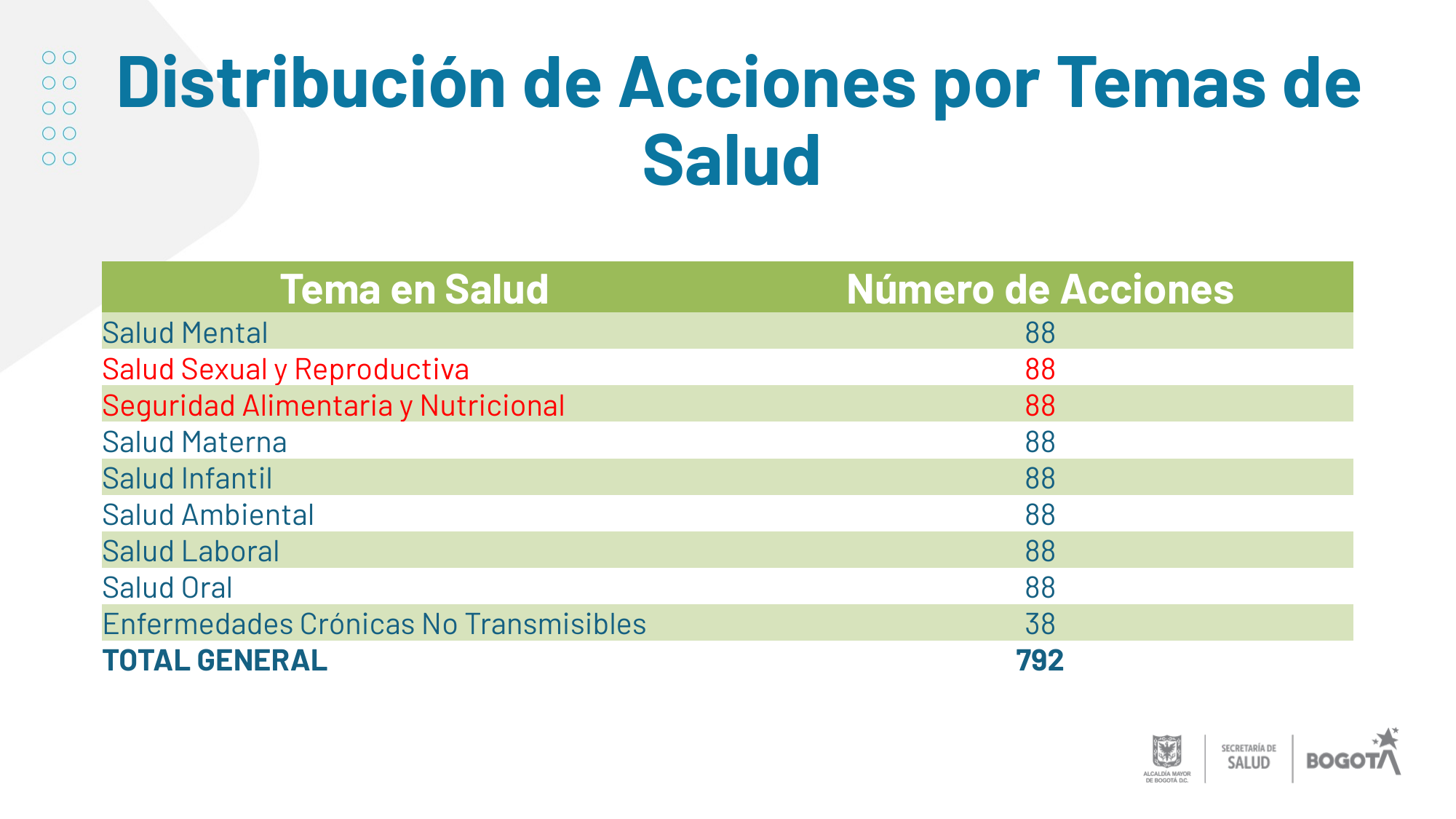

# Distribución de Acciones por Temas de Salud
| Tema en Salud | Número de Acciones |
| --- | --- |
| Salud Mental | 88 |
| Salud Sexual y Reproductiva | 88 |
| Seguridad Alimentaria y Nutricional | 88 |
| Salud Materna | 88 |
| Salud Infantil | 88 |
| Salud Ambiental | 88 |
| Salud Laboral | 88 |
| Salud Oral | 88 |
| Enfermedades Crónicas No Transmisibles | 38 |
| TOTAL GENERAL | 792 |